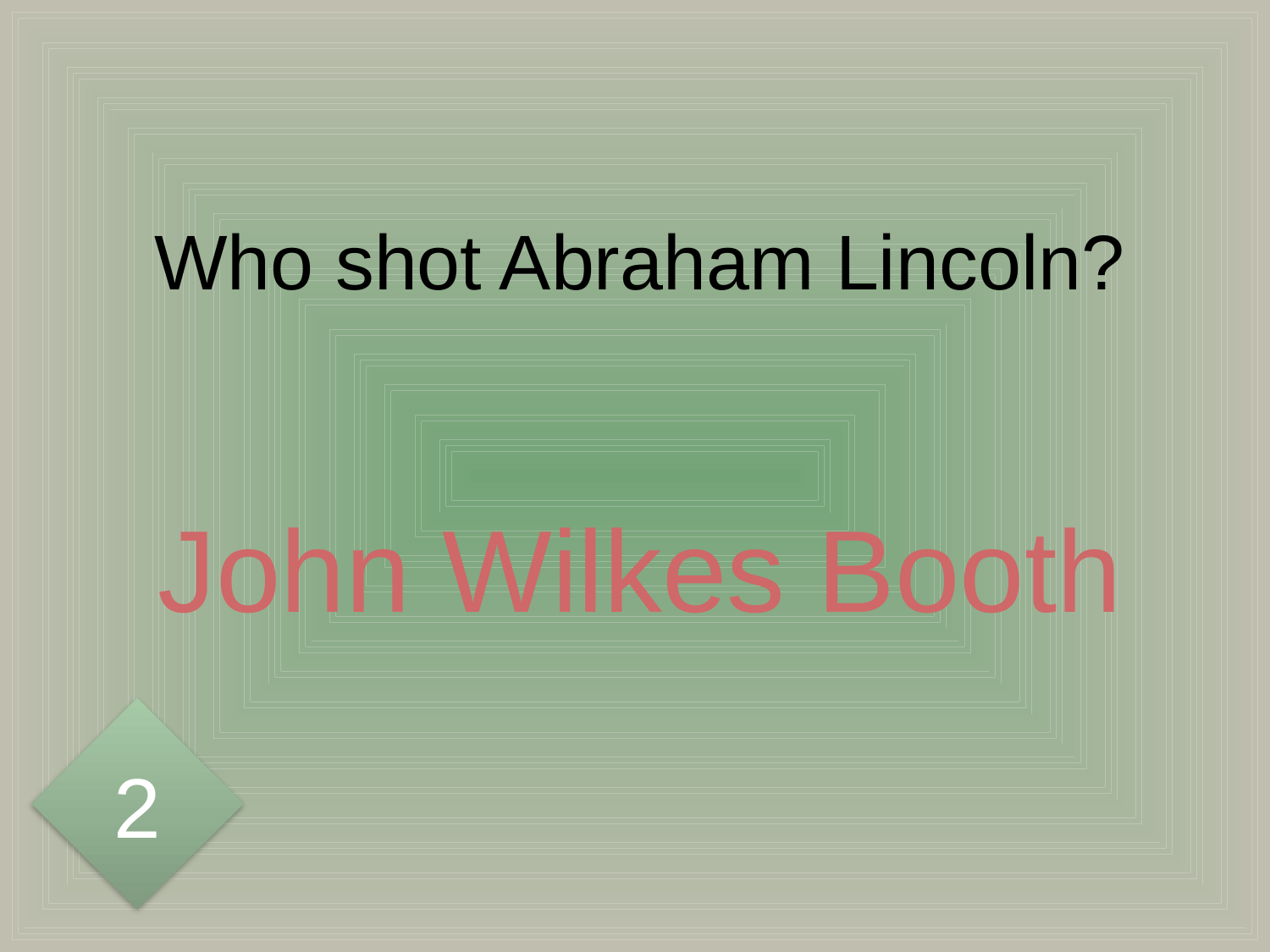

# Who shot Abraham Lincoln?
John Wilkes Booth
2